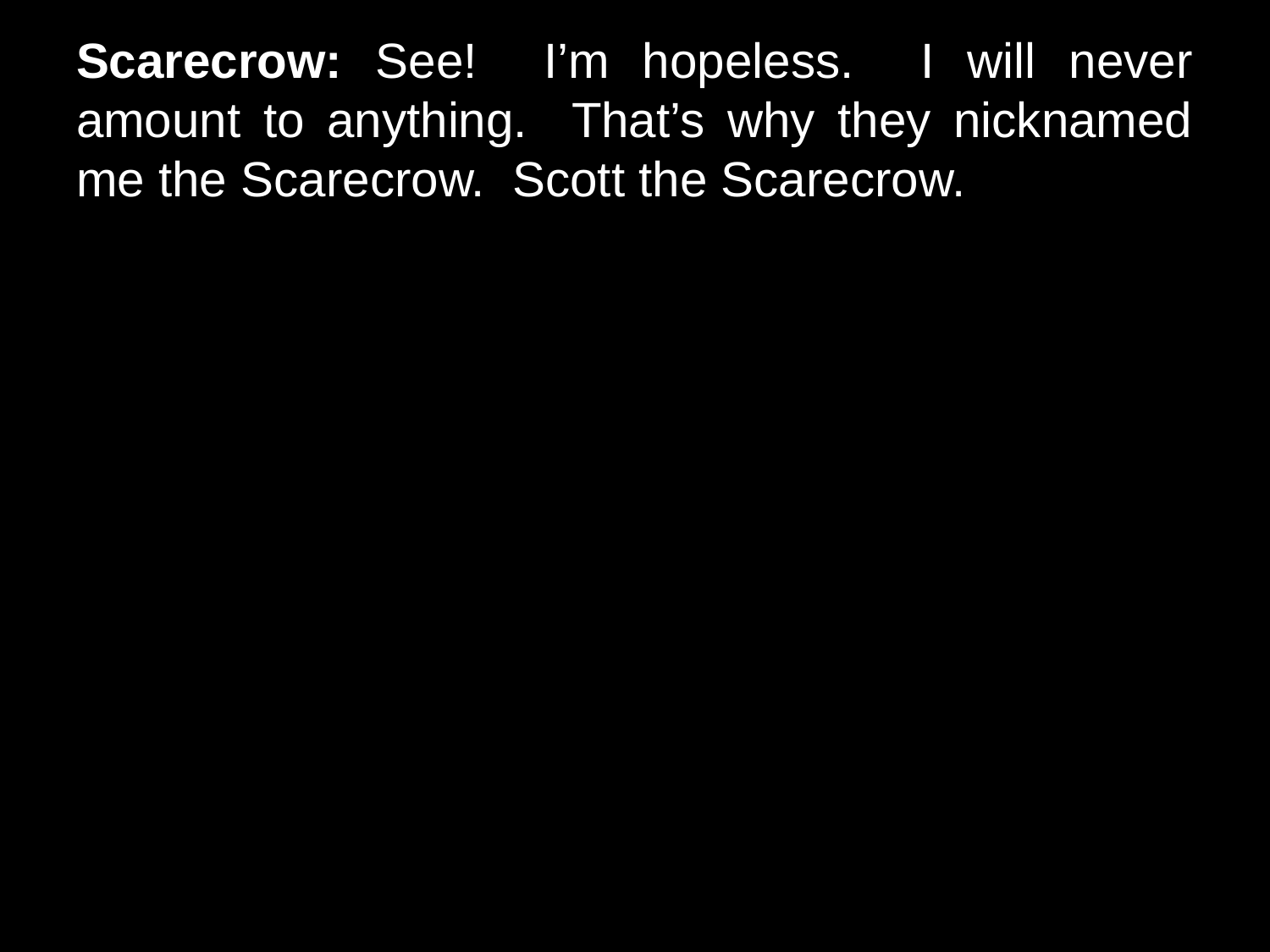

# Scarecrow: See!  I’m hopeless.  I will never amount to anything.  That’s why they nicknamed me the Scarecrow.  Scott the Scarecrow.